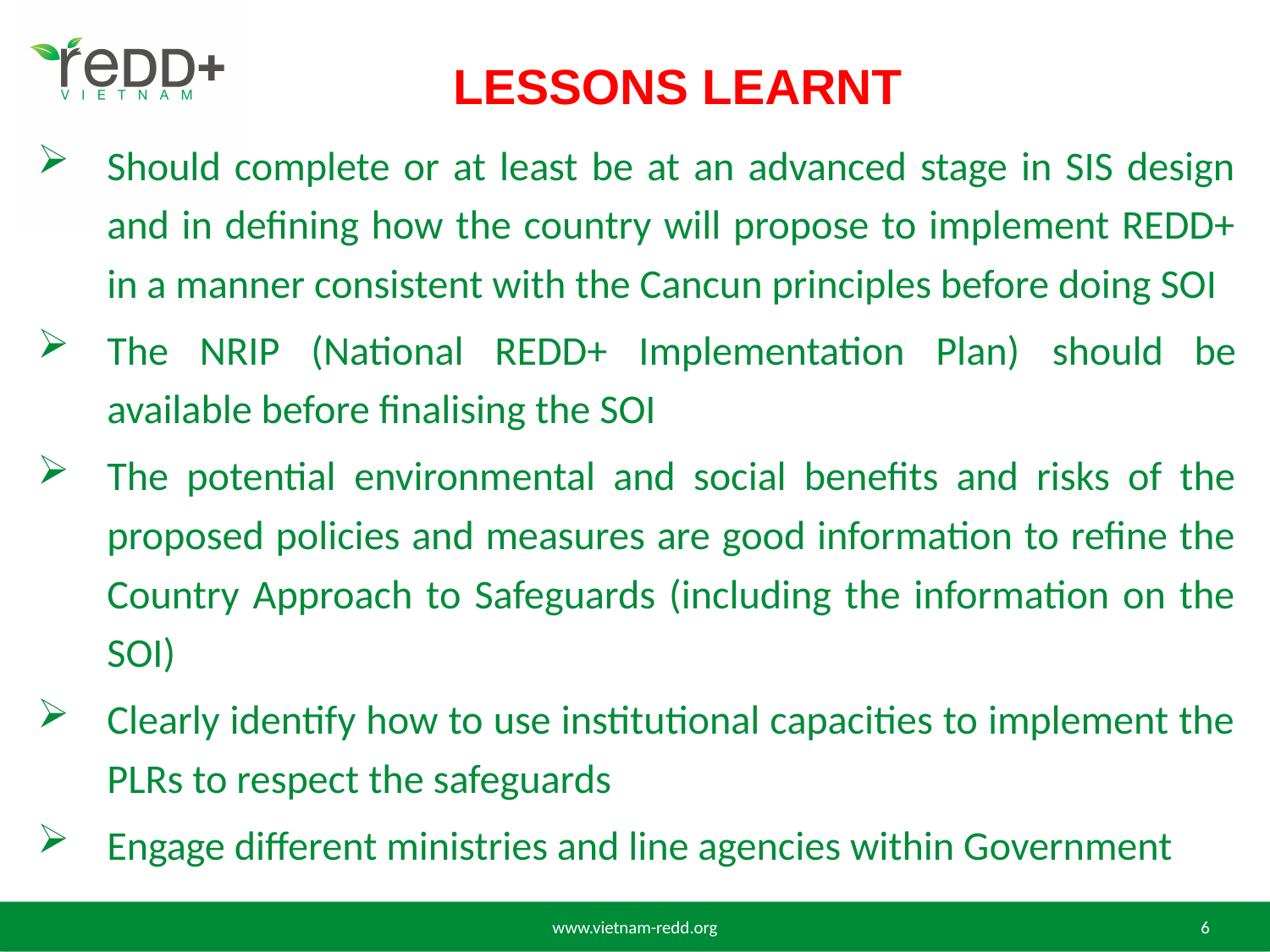

# LESSONS LEARNT
Should complete or at least be at an advanced stage in SIS design and in defining how the country will propose to implement REDD+ in a manner consistent with the Cancun principles before doing SOI
The NRIP (National REDD+ Implementation Plan) should be available before finalising the SOI
The potential environmental and social benefits and risks of the proposed policies and measures are good information to refine the Country Approach to Safeguards (including the information on the SOI)
Clearly identify how to use institutional capacities to implement the PLRs to respect the safeguards
Engage different ministries and line agencies within Government

www.vietnam-redd.org
6